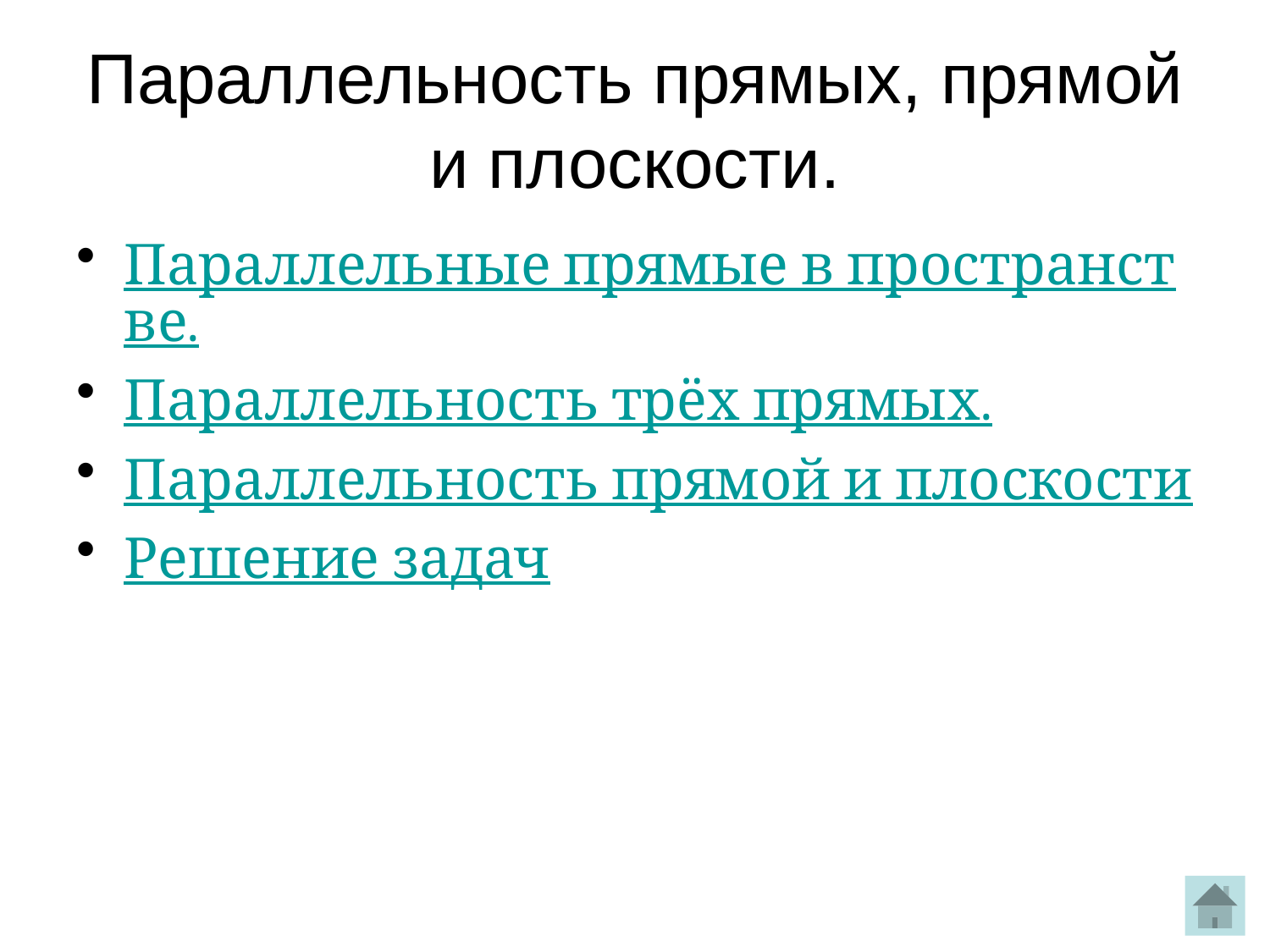

# Параллельность прямых, прямой и плоскости.
Параллельные прямые в пространстве.
Параллельность трёх прямых.
Параллельность прямой и плоскости
Решение задач